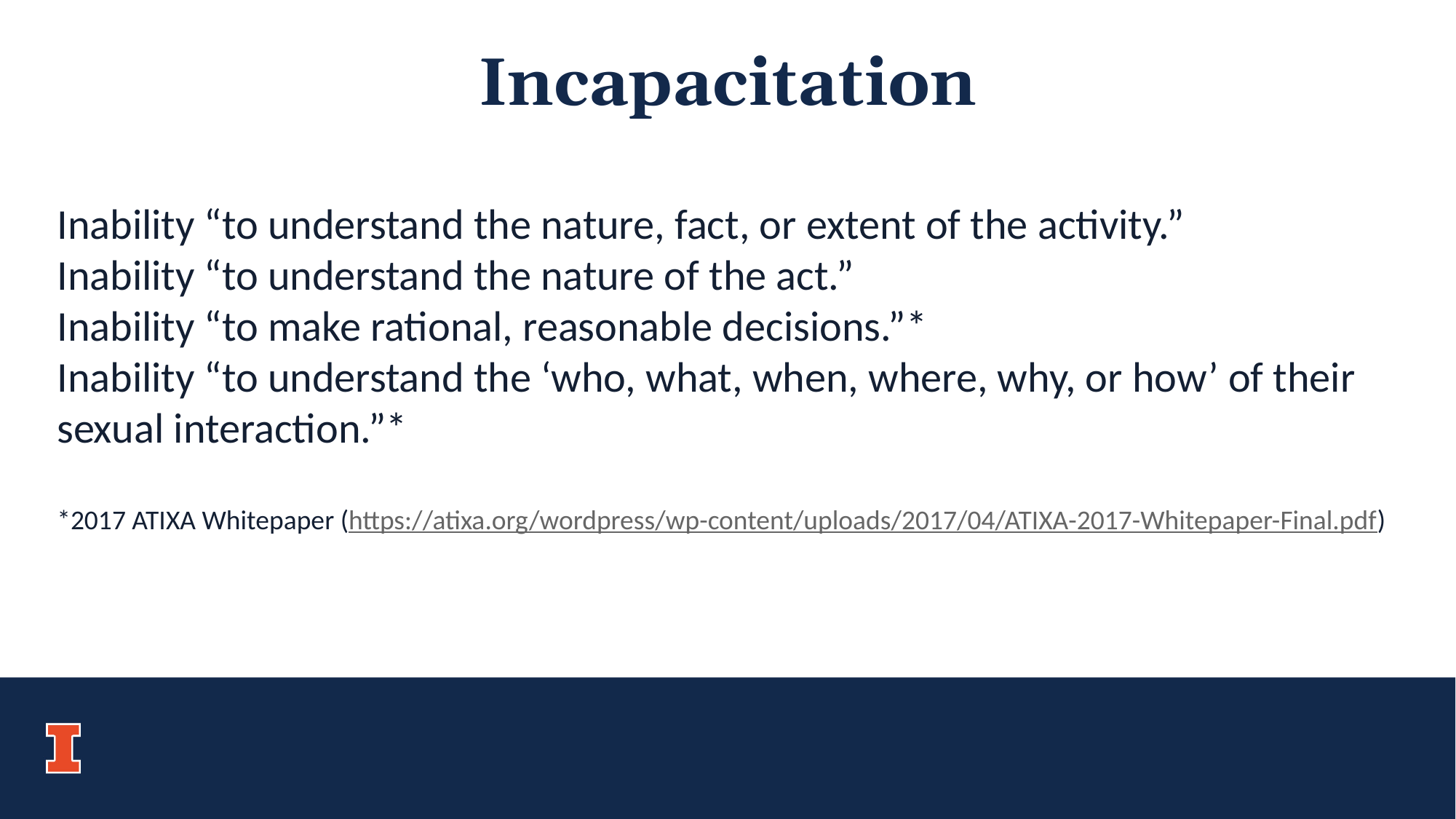

Incapacitation
Inability “to understand the nature, fact, or extent of the activity.”
Inability “to understand the nature of the act.”
Inability “to make rational, reasonable decisions.”*
Inability “to understand the ‘who, what, when, where, why, or how’ of their sexual interaction.”*

*2017 ATIXA Whitepaper (https://atixa.org/wordpress/wp-content/uploads/2017/04/ATIXA-2017-Whitepaper-Final.pdf)